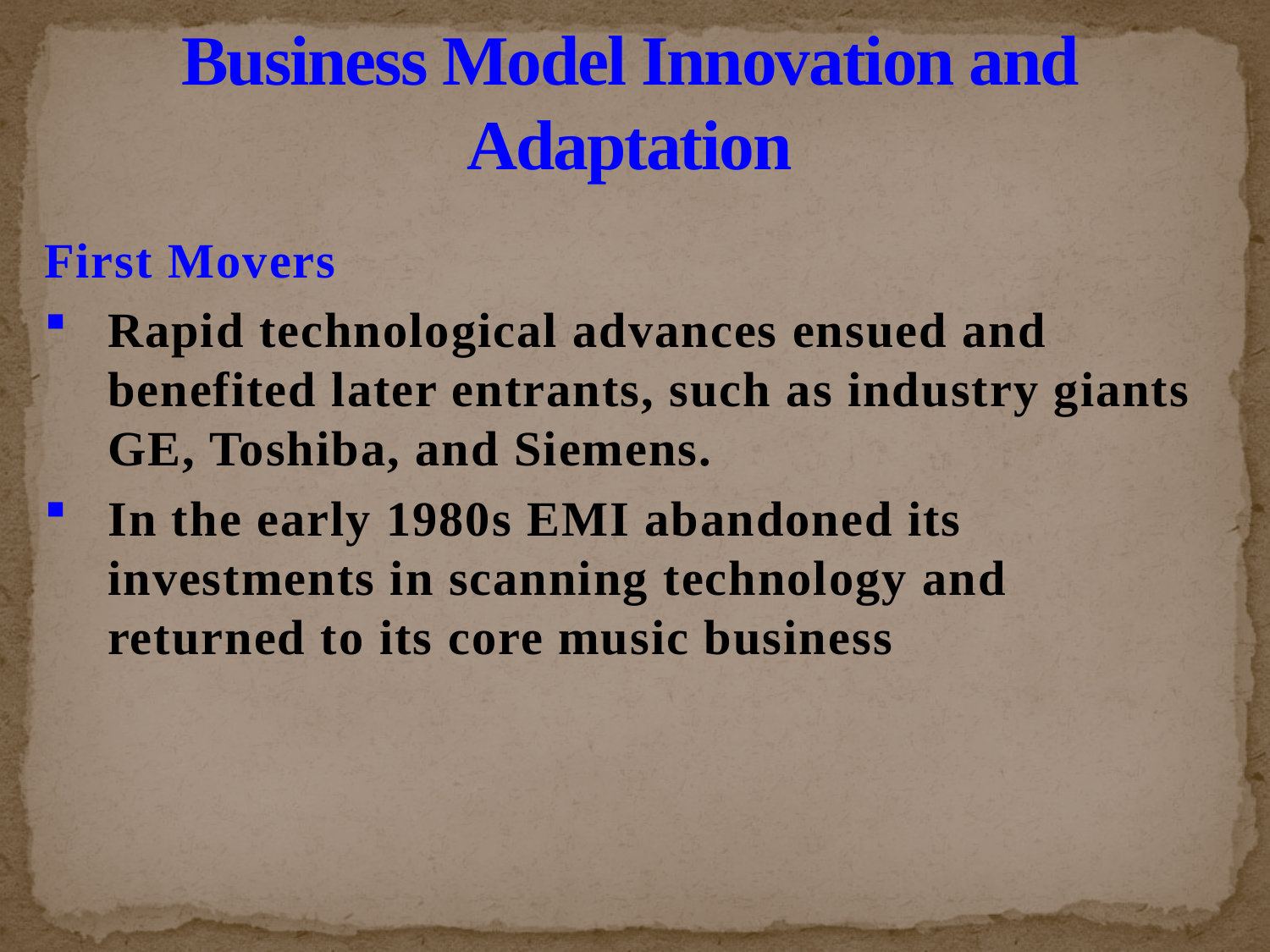

# Business Model Innovation and Adaptation
First Movers
Rapid technological advances ensued and benefited later entrants, such as industry giants GE, Toshiba, and Siemens.
In the early 1980s EMI abandoned its investments in scanning technology and returned to its core music business